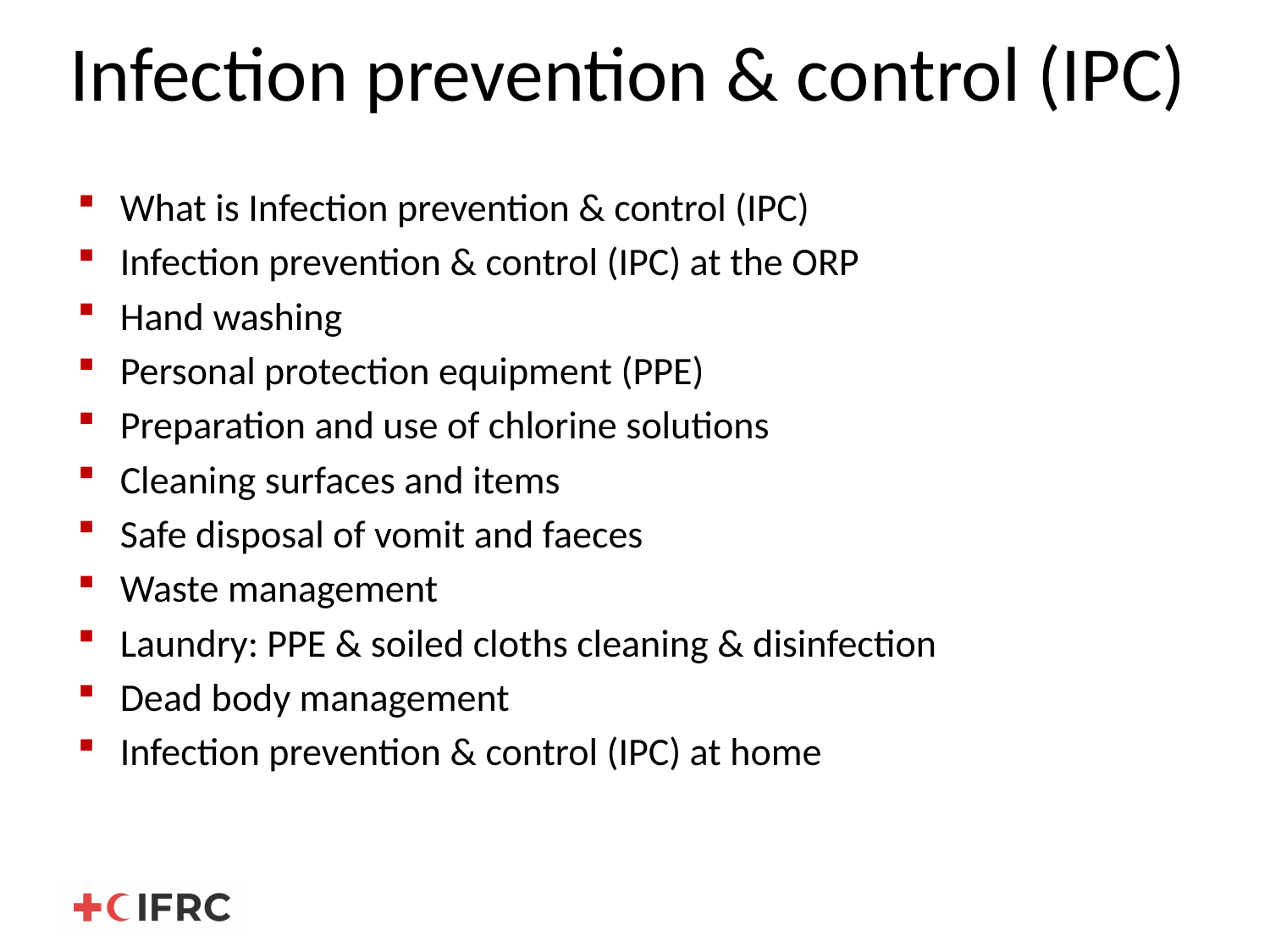

# Infection prevention & control (IPC)
What is Infection prevention & control (IPC)
Infection prevention & control (IPC) at the ORP
Hand washing
Personal protection equipment (PPE)
Preparation and use of chlorine solutions
Cleaning surfaces and items
Safe disposal of vomit and faeces
Waste management
Laundry: PPE & soiled cloths cleaning & disinfection
Dead body management
Infection prevention & control (IPC) at home